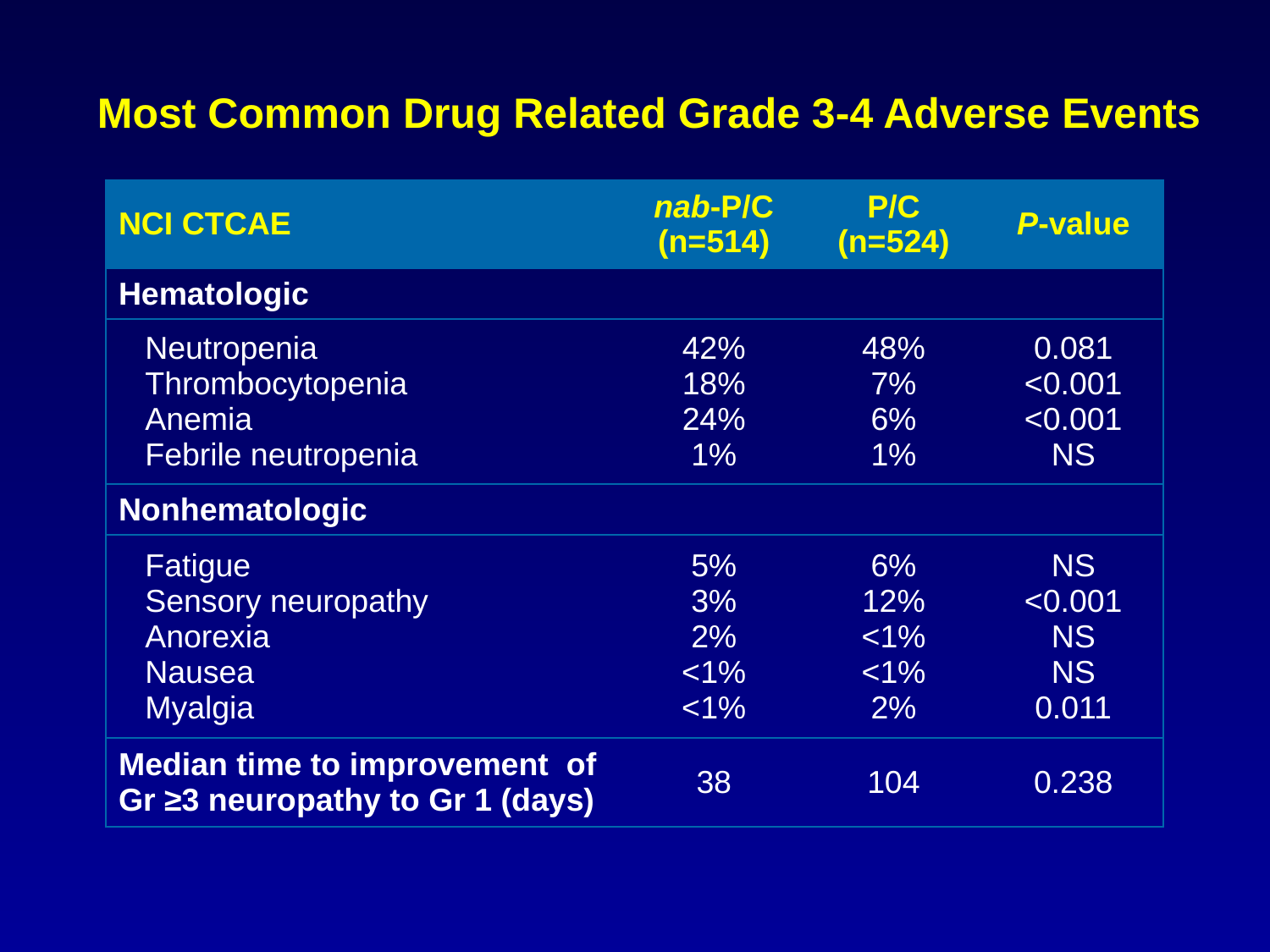

# Most Common Drug Related Grade 3-4 Adverse Events
| NCI CTCAE | nab-P/C (n=514) | P/C (n=524) | P-value |
| --- | --- | --- | --- |
| Hematologic |  |  |  |
| Neutropenia Thrombocytopenia Anemia Febrile neutropenia | 42% 18% 24% 1% | 48% 7% 6% 1% | 0.081 <0.001 <0.001 NS |
| Nonhematologic |  |  |  |
| Fatigue Sensory neuropathy Anorexia Nausea Myalgia | 5% 3% 2% <1% <1% | 6% 12% <1% <1% 2% | NS <0.001 NS NS 0.011 |
| Median time to improvement of Gr ≥3 neuropathy to Gr 1 (days) | 38 | 104 | 0.238 |